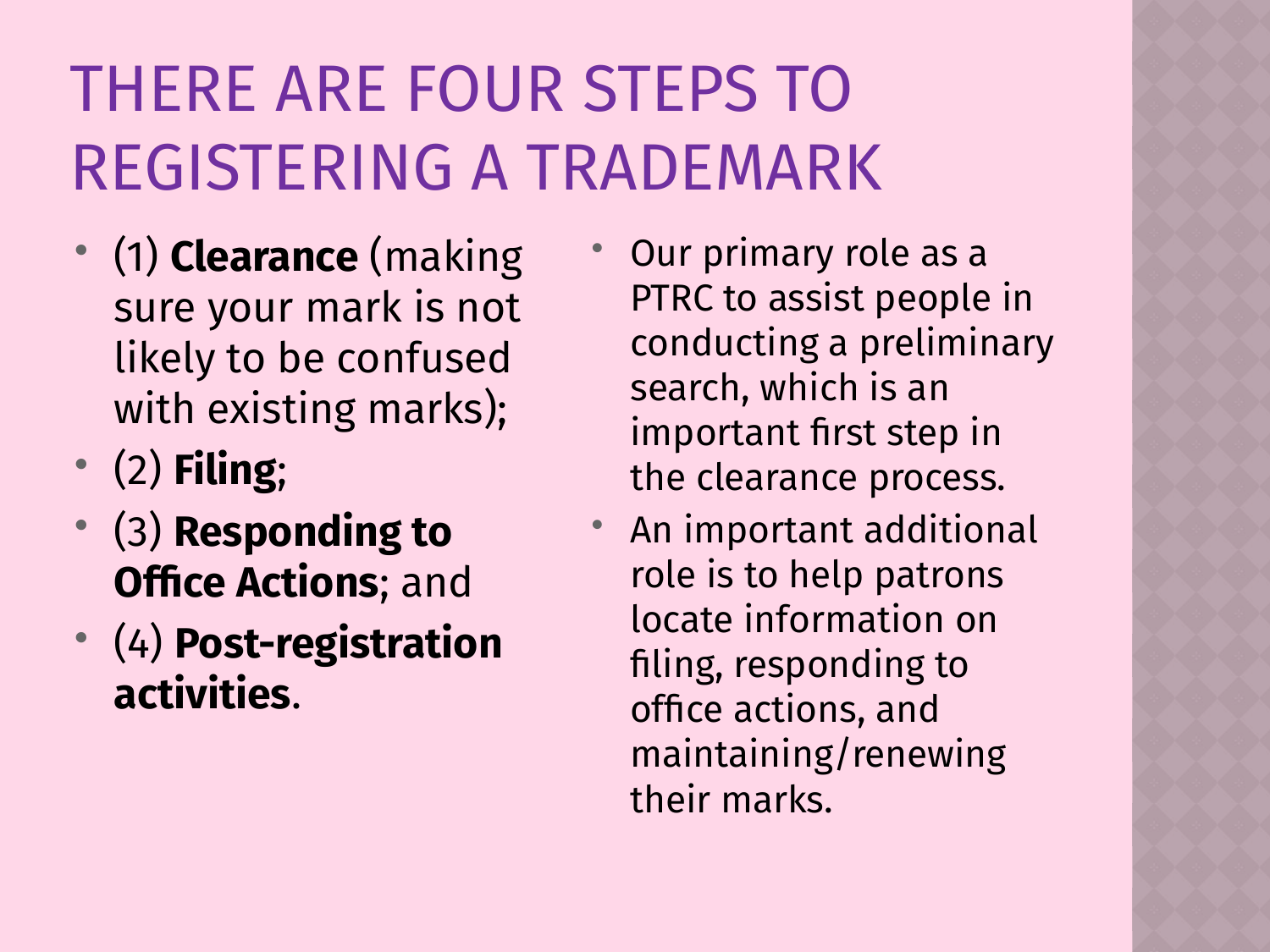

# There are four steps to registering a trademark
(1) Clearance (making sure your mark is not likely to be confused with existing marks);
(2) Filing;
(3) Responding to Office Actions; and
(4) Post-registration activities.
Our primary role as a PTRC to assist people in conducting a preliminary search, which is an important first step in the clearance process.
An important additional role is to help patrons locate information on filing, responding to office actions, and maintaining/renewing their marks.